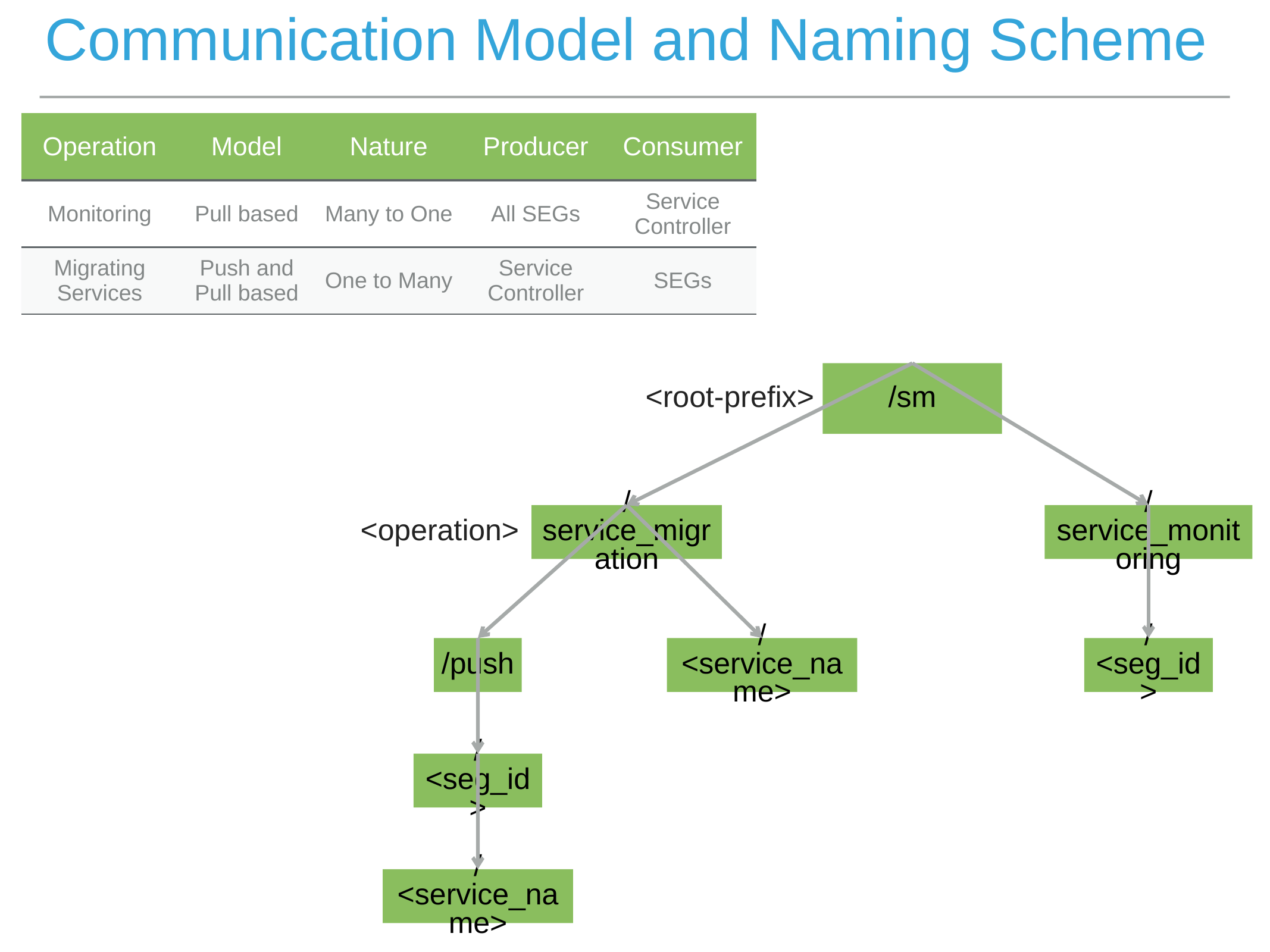

# Communication Model and Naming Scheme
| Operation | Model | Nature | Producer | Consumer |
| --- | --- | --- | --- | --- |
| Monitoring | Pull based | Many to One | All SEGs | Service Controller |
| Migrating Services | Push and Pull based | One to Many | Service Controller | SEGs |
/sm
<root-prefix>
/service_migration
/service_monitoring
<operation>
/push
/<service_name>
/<seg_id>
/<seg_id>
/<service_name>